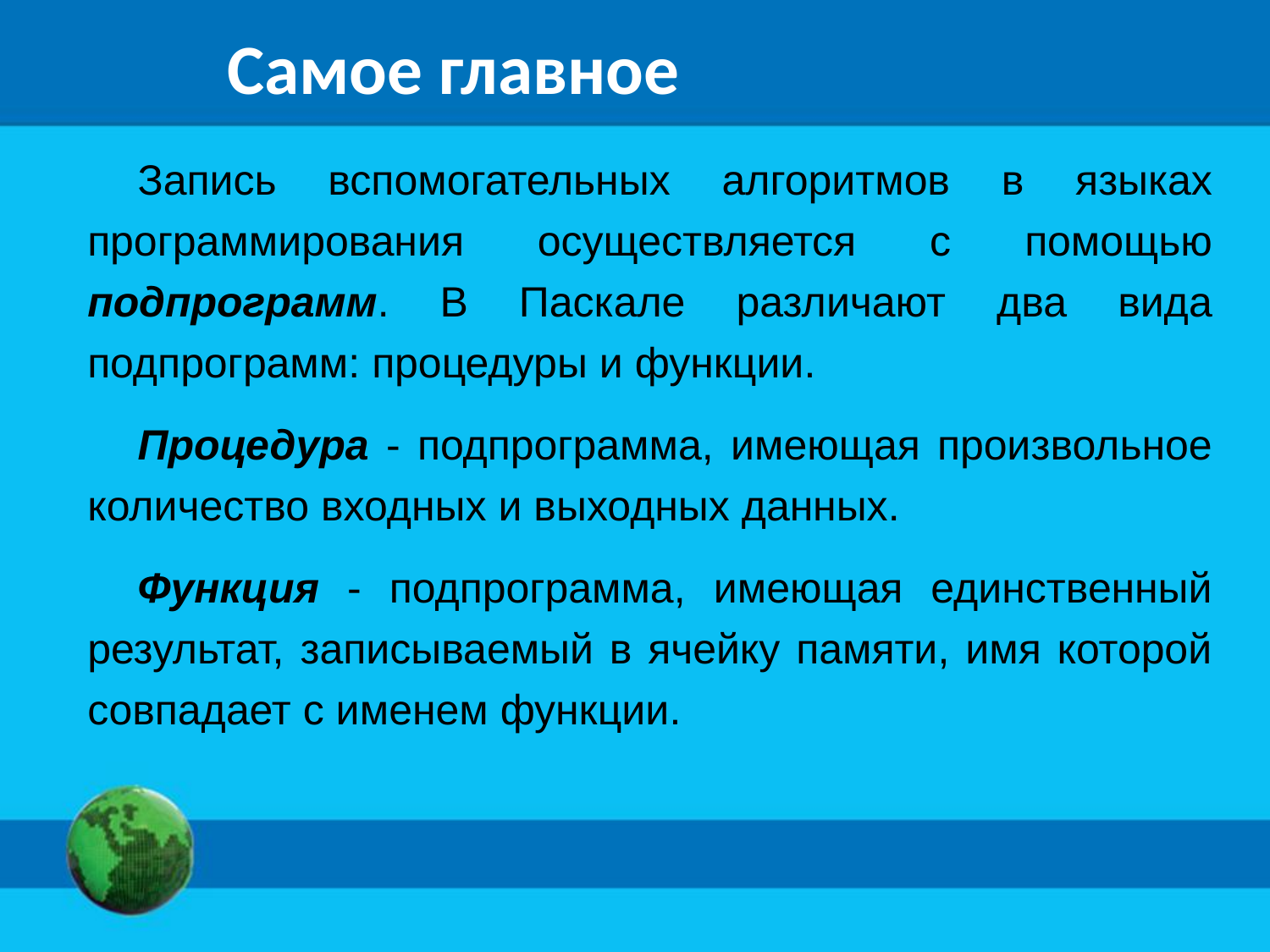

Самое главное
Запись вспомогательных алгоритмов в языках программирования осуществляется с помощью подпрограмм. В Паскале различают два вида подпрограмм: процедуры и функции.
Процедура - подпрограмма, имеющая произвольное количество входных и выходных данных.
Функция - подпрограмма, имеющая единственный результат, записываемый в ячейку памяти, имя которой совпадает с именем функции.